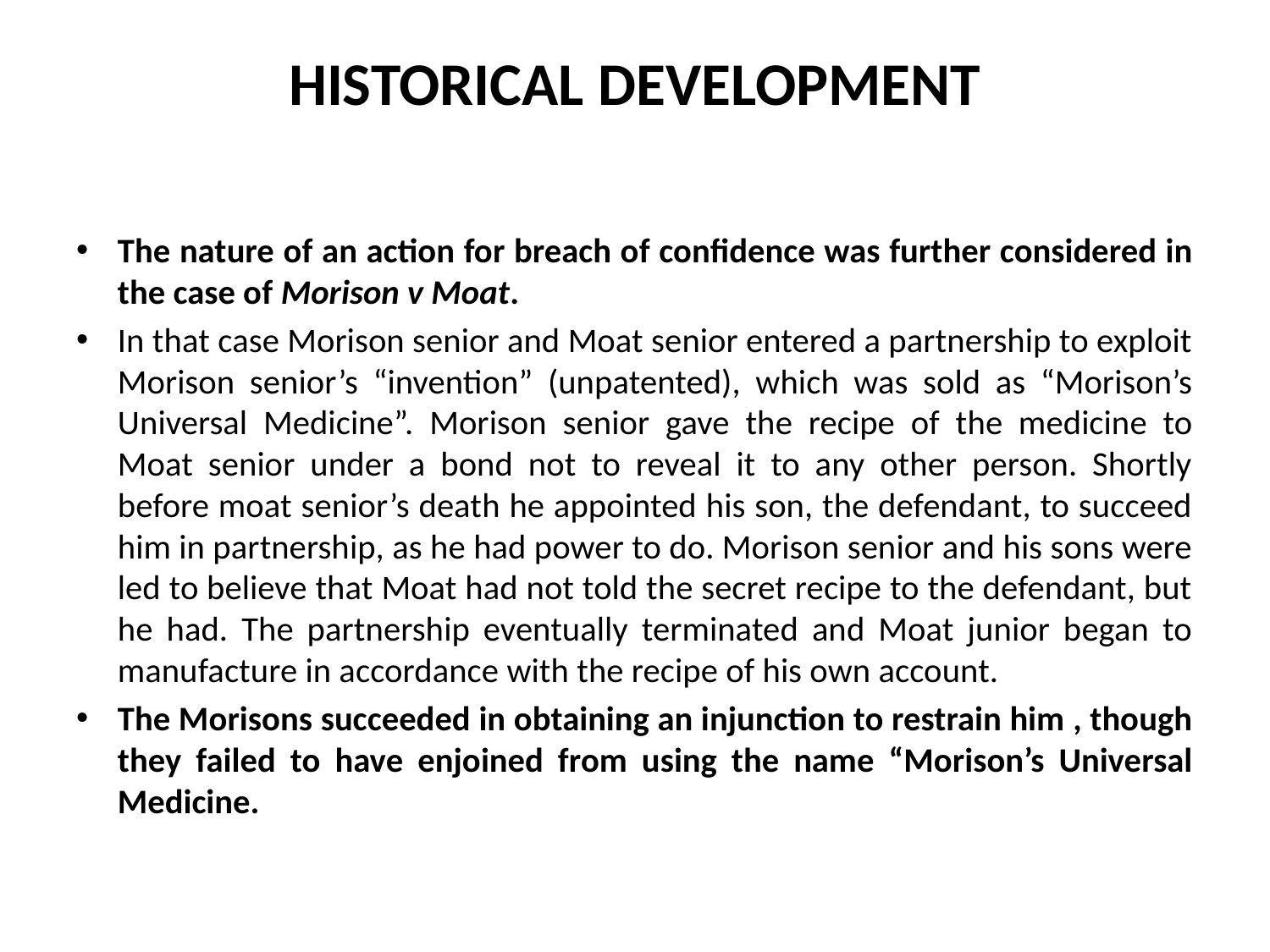

# HISTORICAL DEVELOPMENT
The nature of an action for breach of confidence was further considered in the case of Morison v Moat.
In that case Morison senior and Moat senior entered a partnership to exploit Morison senior’s “invention” (unpatented), which was sold as “Morison’s Universal Medicine”. Morison senior gave the recipe of the medicine to Moat senior under a bond not to reveal it to any other person. Shortly before moat senior’s death he appointed his son, the defendant, to succeed him in partnership, as he had power to do. Morison senior and his sons were led to believe that Moat had not told the secret recipe to the defendant, but he had. The partnership eventually terminated and Moat junior began to manufacture in accordance with the recipe of his own account.
The Morisons succeeded in obtaining an injunction to restrain him , though they failed to have enjoined from using the name “Morison’s Universal Medicine.